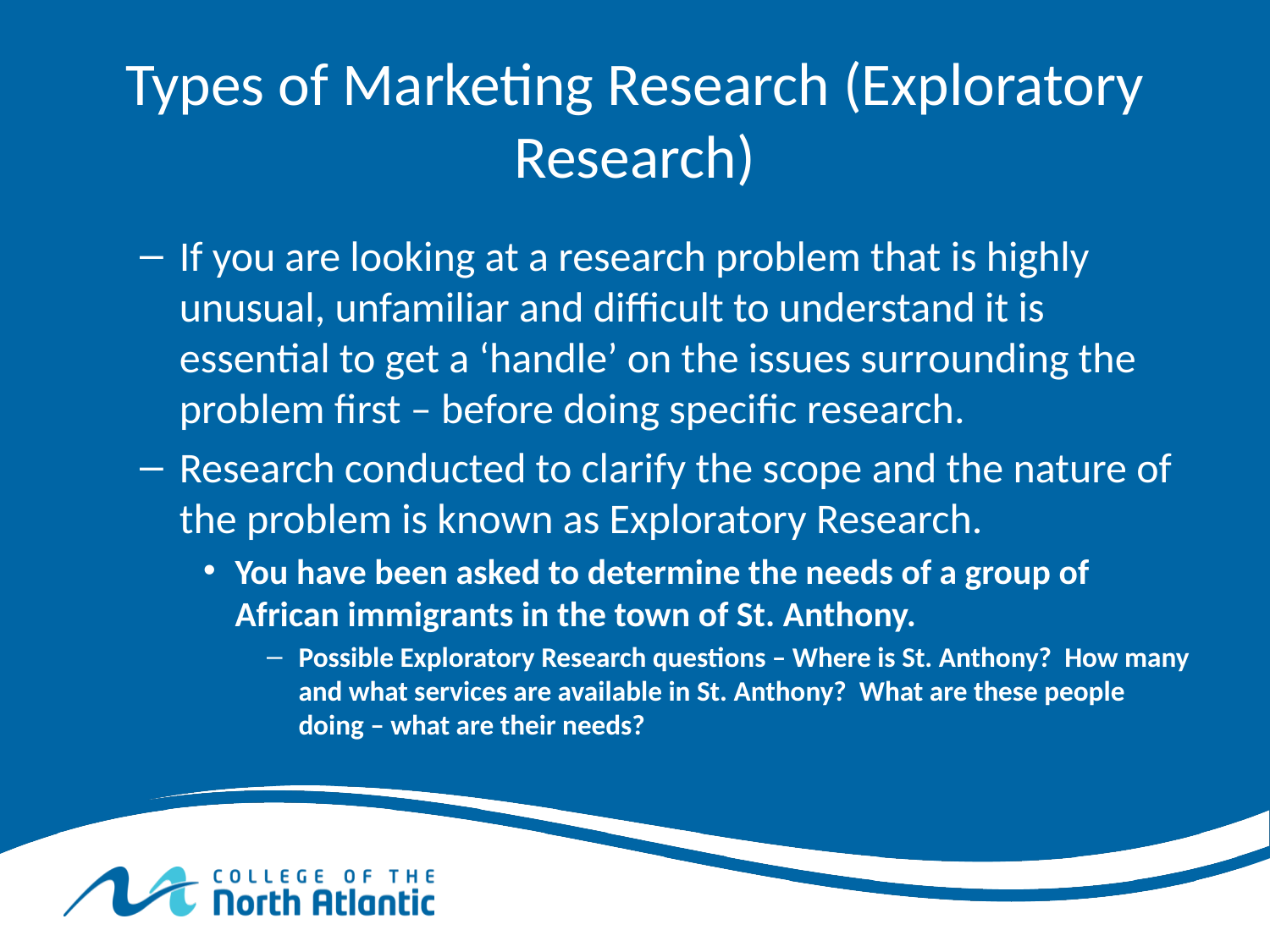

# Types of Marketing Research (Exploratory Research)
If you are looking at a research problem that is highly unusual, unfamiliar and difficult to understand it is essential to get a ‘handle’ on the issues surrounding the problem first – before doing specific research.
Research conducted to clarify the scope and the nature of the problem is known as Exploratory Research.
You have been asked to determine the needs of a group of African immigrants in the town of St. Anthony.
Possible Exploratory Research questions – Where is St. Anthony?  How many and what services are available in St. Anthony?  What are these people doing – what are their needs?